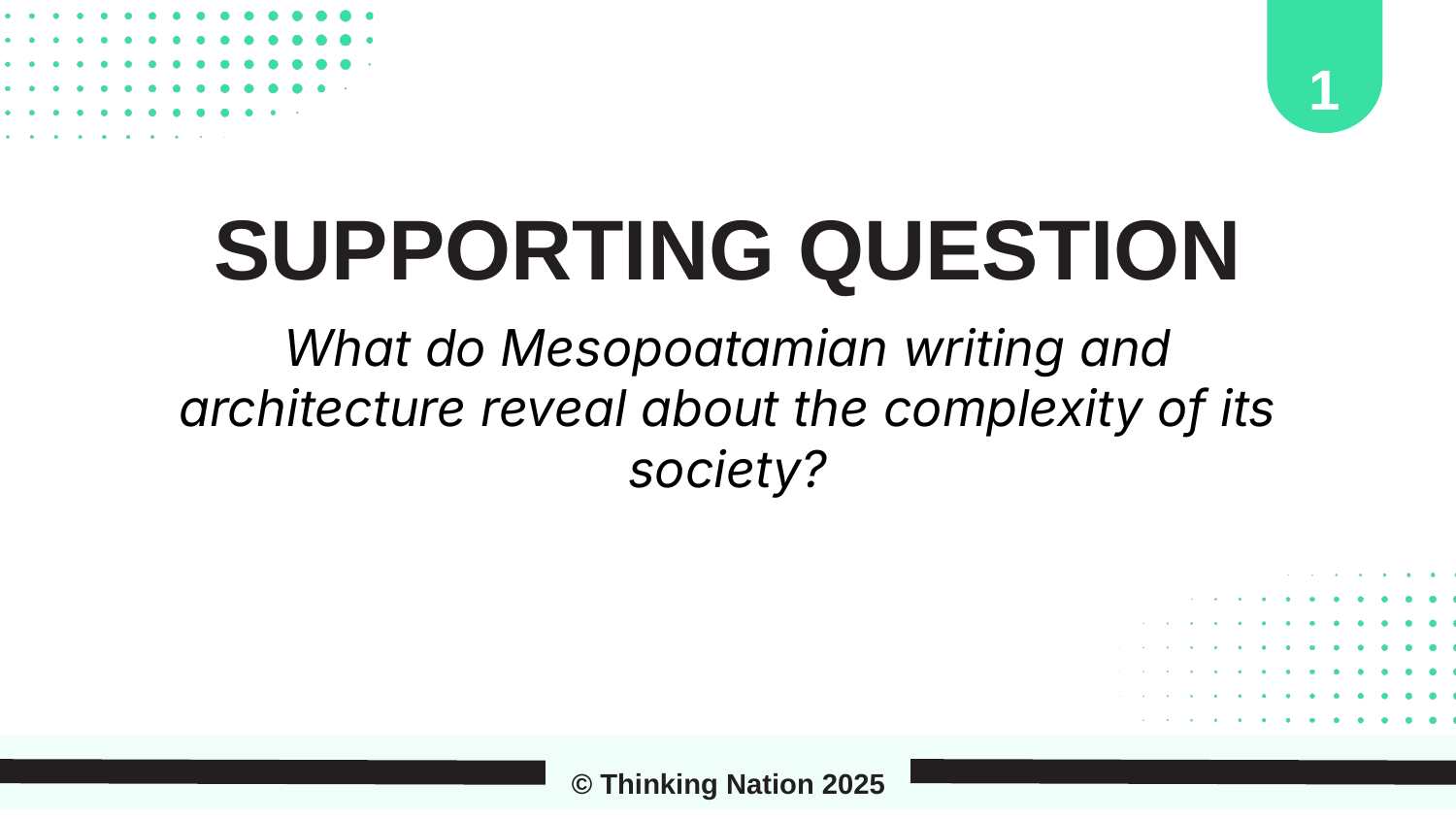

1
SUPPORTING QUESTION
What do Mesopoatamian writing and architecture reveal about the complexity of its society?

© Thinking Nation 2025